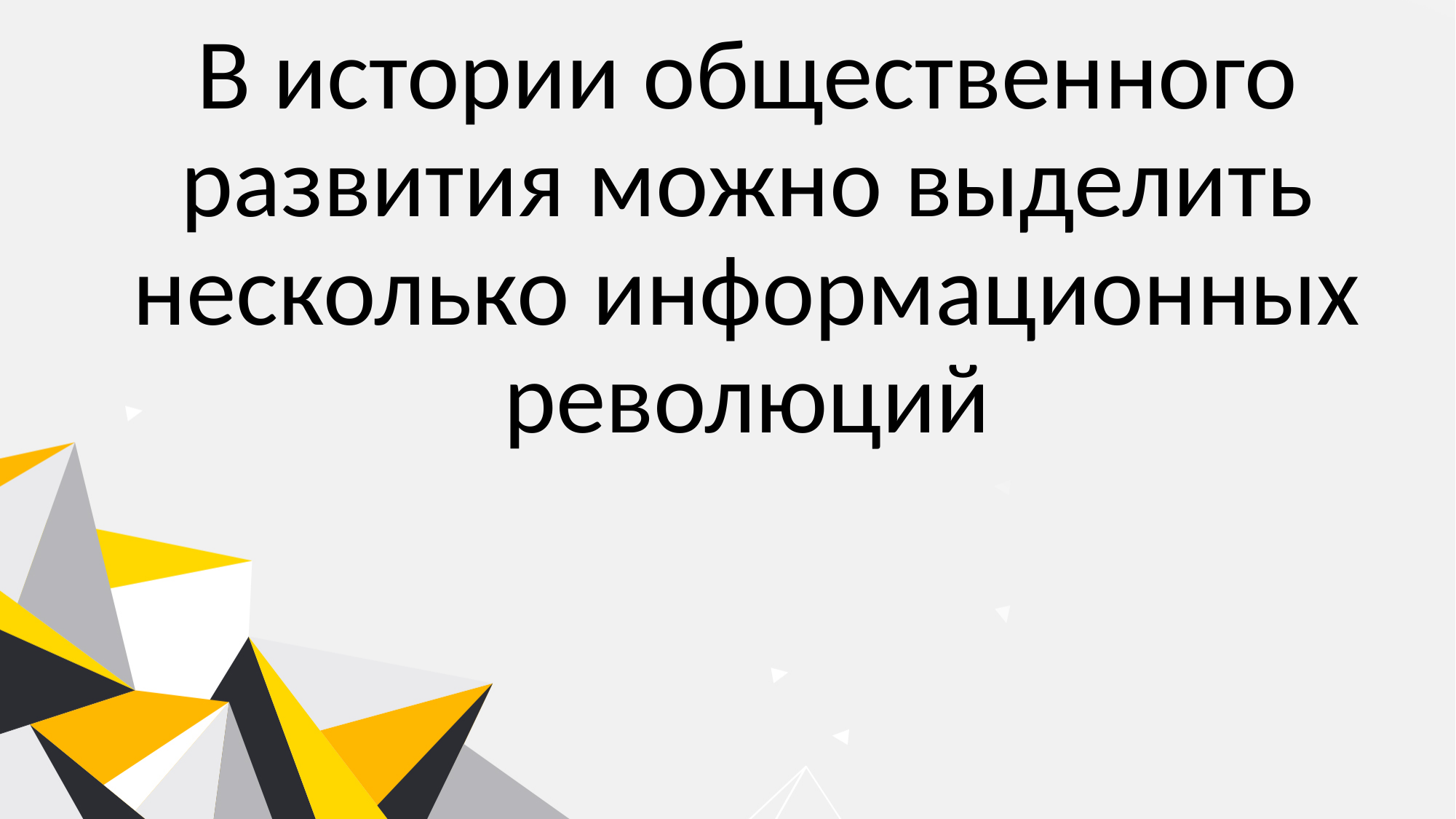

В истории общественного развития можно выделить несколько информационных революций